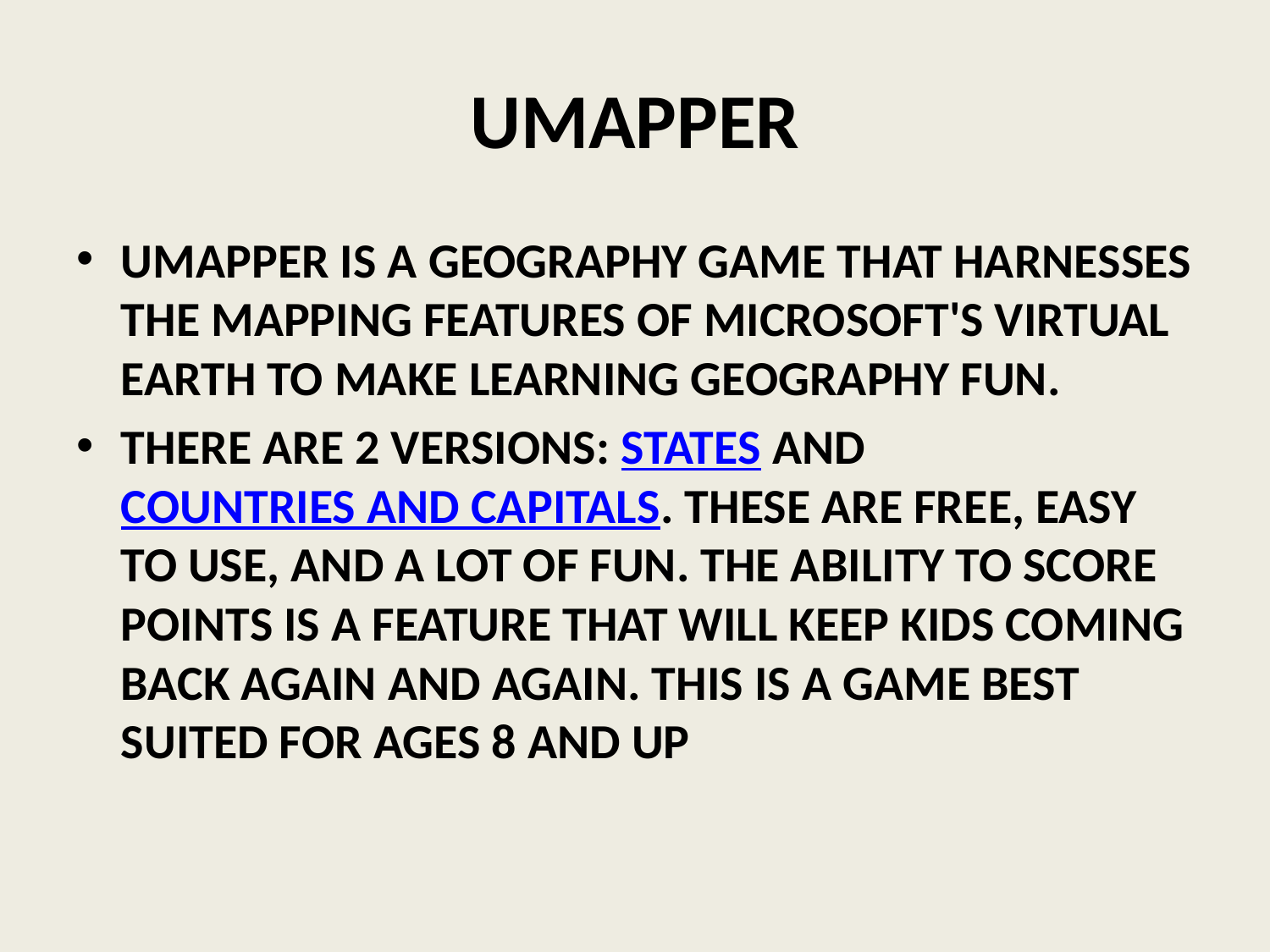

# UMapper
UMapper is a geography game that harnesses the mapping features of Microsoft's Virtual Earth to make learning geography fun.
There are 2 versions: States and Countries and Capitals. These are free, easy to use, and a lot of fun. The ability to score points is a feature that will keep kids coming back again and again. This is a game best suited for ages 8 and up